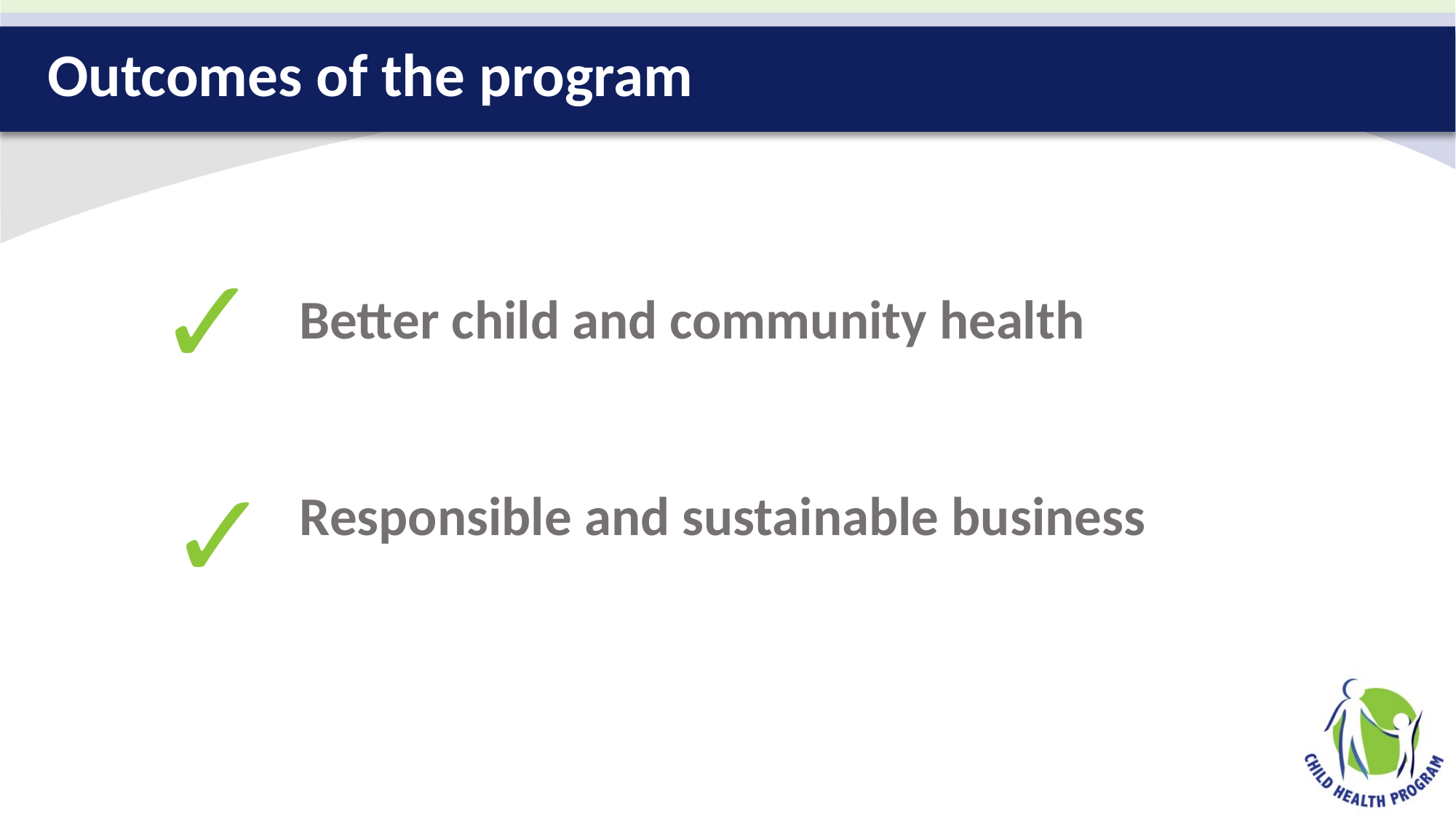

# Outcomes of the program
✓
Better child and community health

Responsible and sustainable business

✓